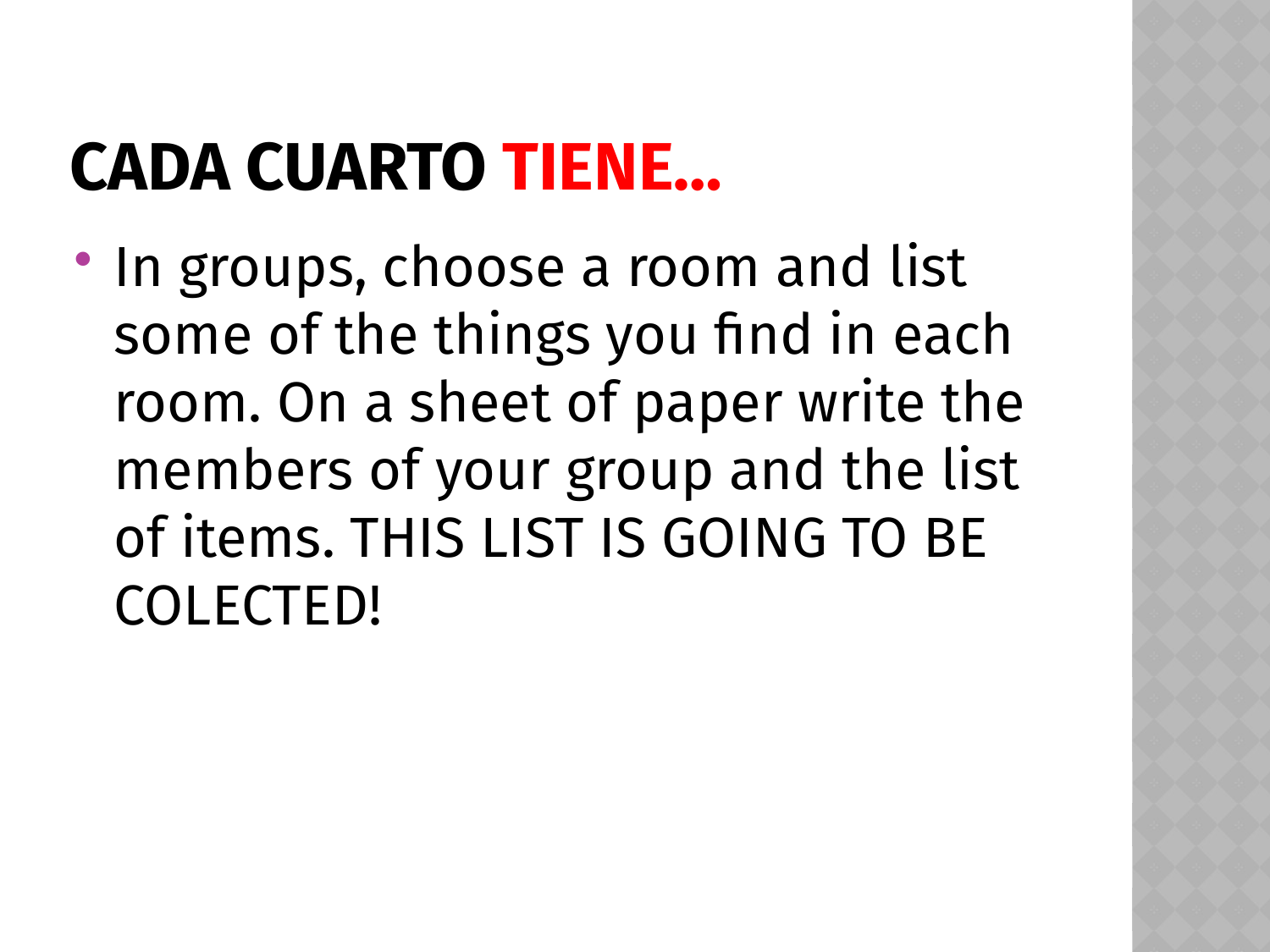

# Cada cuarto tiene…
In groups, choose a room and list some of the things you find in each room. On a sheet of paper write the members of your group and the list of items. THIS LIST IS GOING TO BE COLECTED!